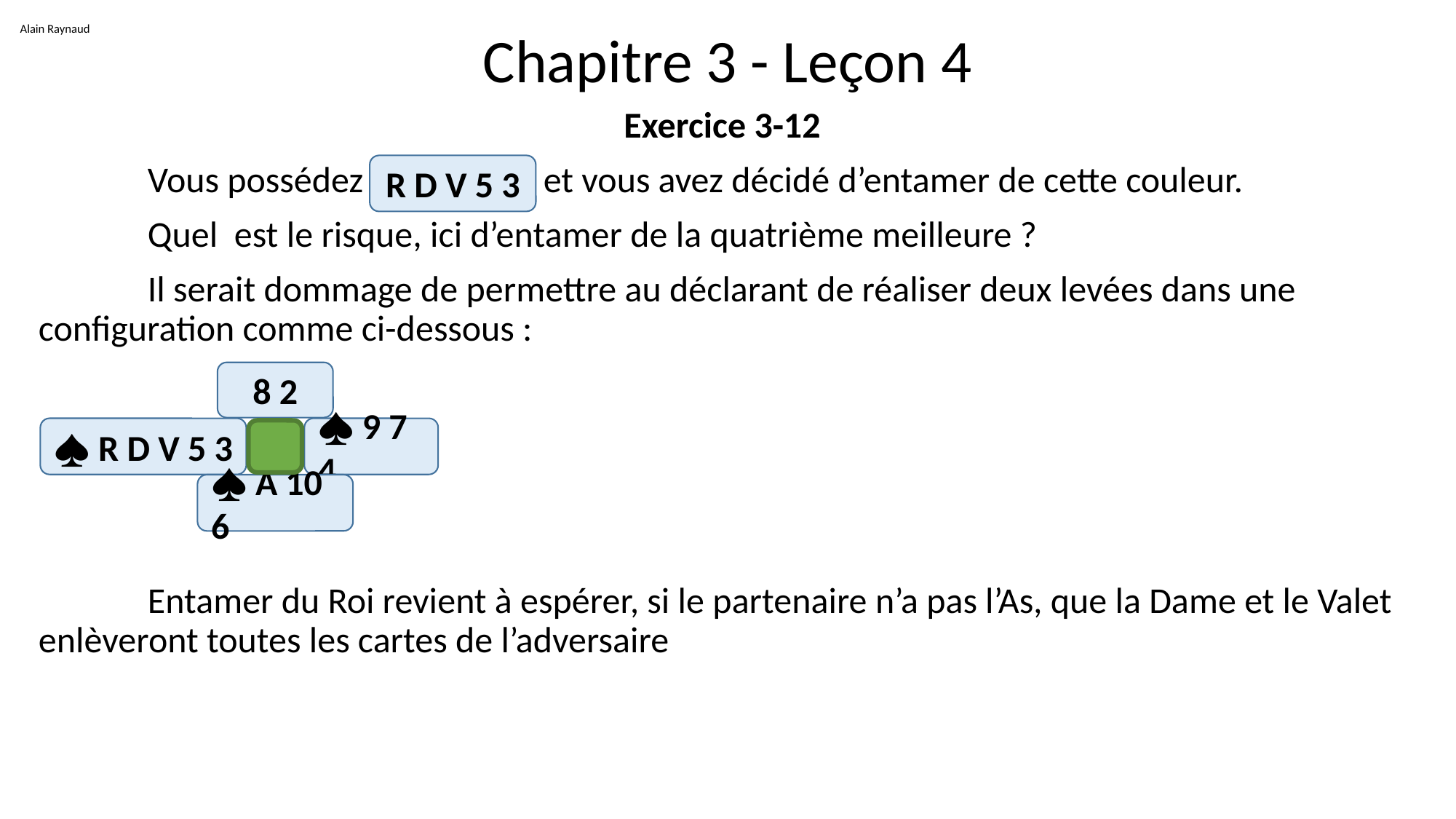

Alain Raynaud
# Chapitre 3 - Leçon 4
Exercice 3-12
	Vous possédez                      et vous avez décidé d’entamer de cette couleur.
	Quel  est le risque, ici d’entamer de la quatrième meilleure ?
	Il serait dommage de permettre au déclarant de réaliser deux levées dans une configuration comme ci-dessous :

	Entamer du Roi revient à espérer, si le partenaire n’a pas l’As, que la Dame et le Valet enlèveront toutes les cartes de l’adversaire
R D V 5 3
8 2
♠ 9 7 4
♠ R D V 5 3

♠ A 10 6